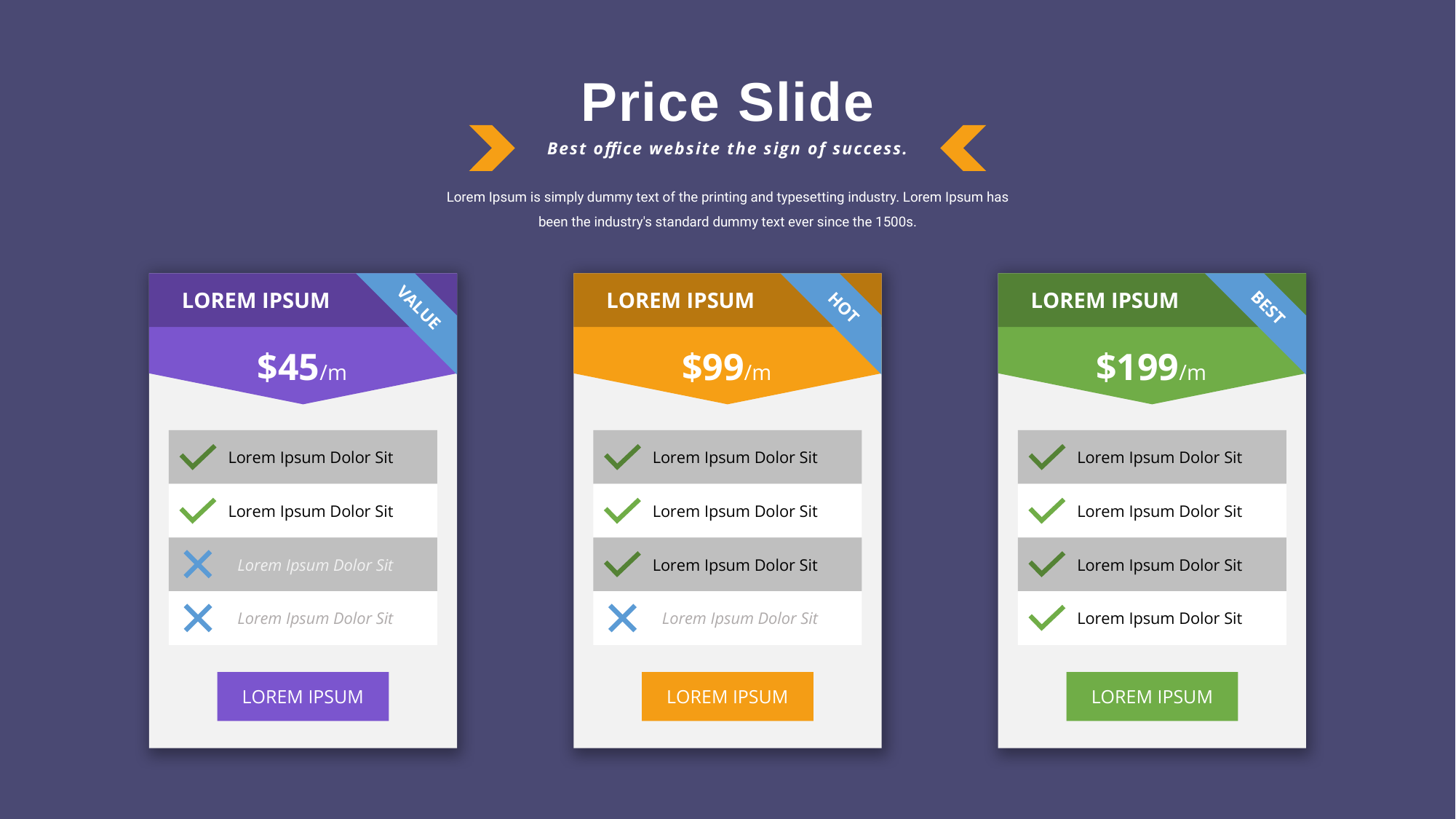

Price Slide
Best office website the sign of success.

Lorem Ipsum is simply dummy text of the printing and typesetting industry. Lorem Ipsum has been the industry's standard dummy text ever since the 1500s.

Lorem Ipsum

Lorem Ipsum

Lorem Ipsum

Value
HOT
best
$45/m
$99/m
$199/m
Lorem Ipsum Dolor Sit
Lorem Ipsum Dolor Sit
Lorem Ipsum Dolor Sit
Lorem Ipsum Dolor Sit
Lorem Ipsum Dolor Sit
Lorem Ipsum Dolor Sit
Lorem Ipsum Dolor Sit
Lorem Ipsum Dolor Sit
Lorem Ipsum Dolor Sit
Lorem Ipsum Dolor Sit
Lorem Ipsum Dolor Sit
Lorem Ipsum Dolor Sit

Lorem Ipsum
Lorem Ipsum
Lorem Ipsum